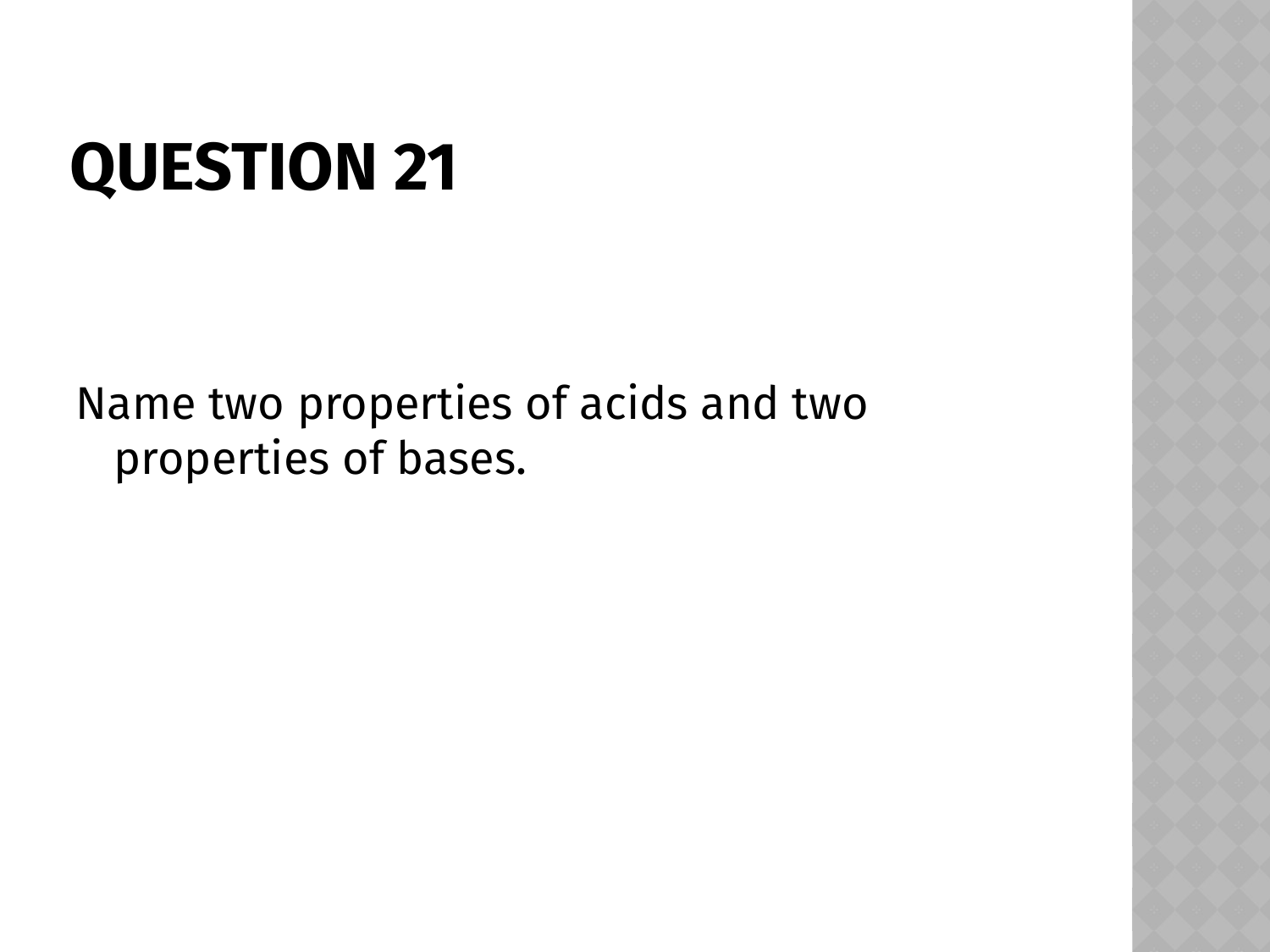

# Question 21
Name two properties of acids and two properties of bases.